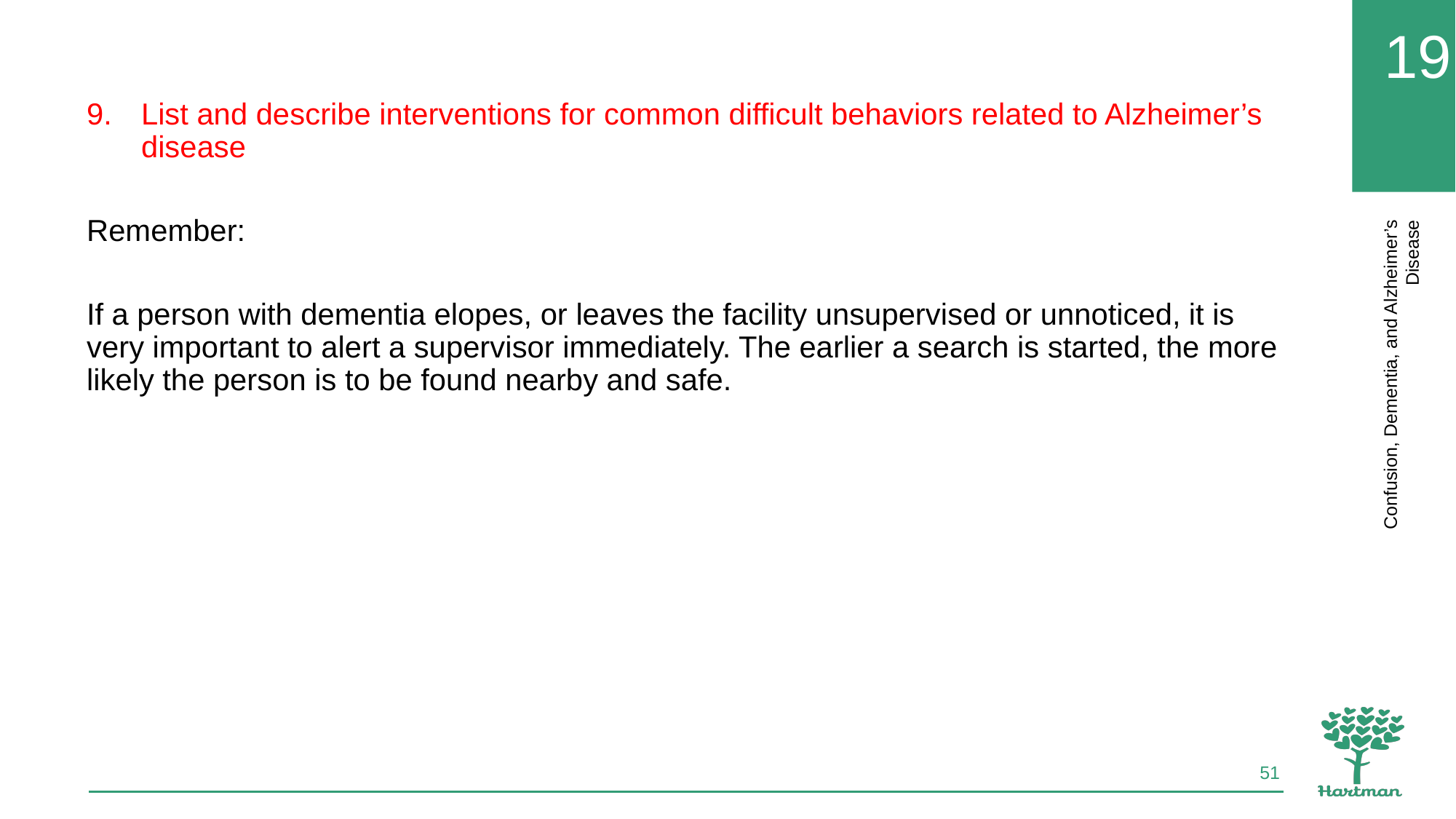

List and describe interventions for common difficult behaviors related to Alzheimer’s disease

Remember:

If a person with dementia elopes, or leaves the facility unsupervised or unnoticed, it is very important to alert a supervisor immediately. The earlier a search is started, the more likely the person is to be found nearby and safe.

51